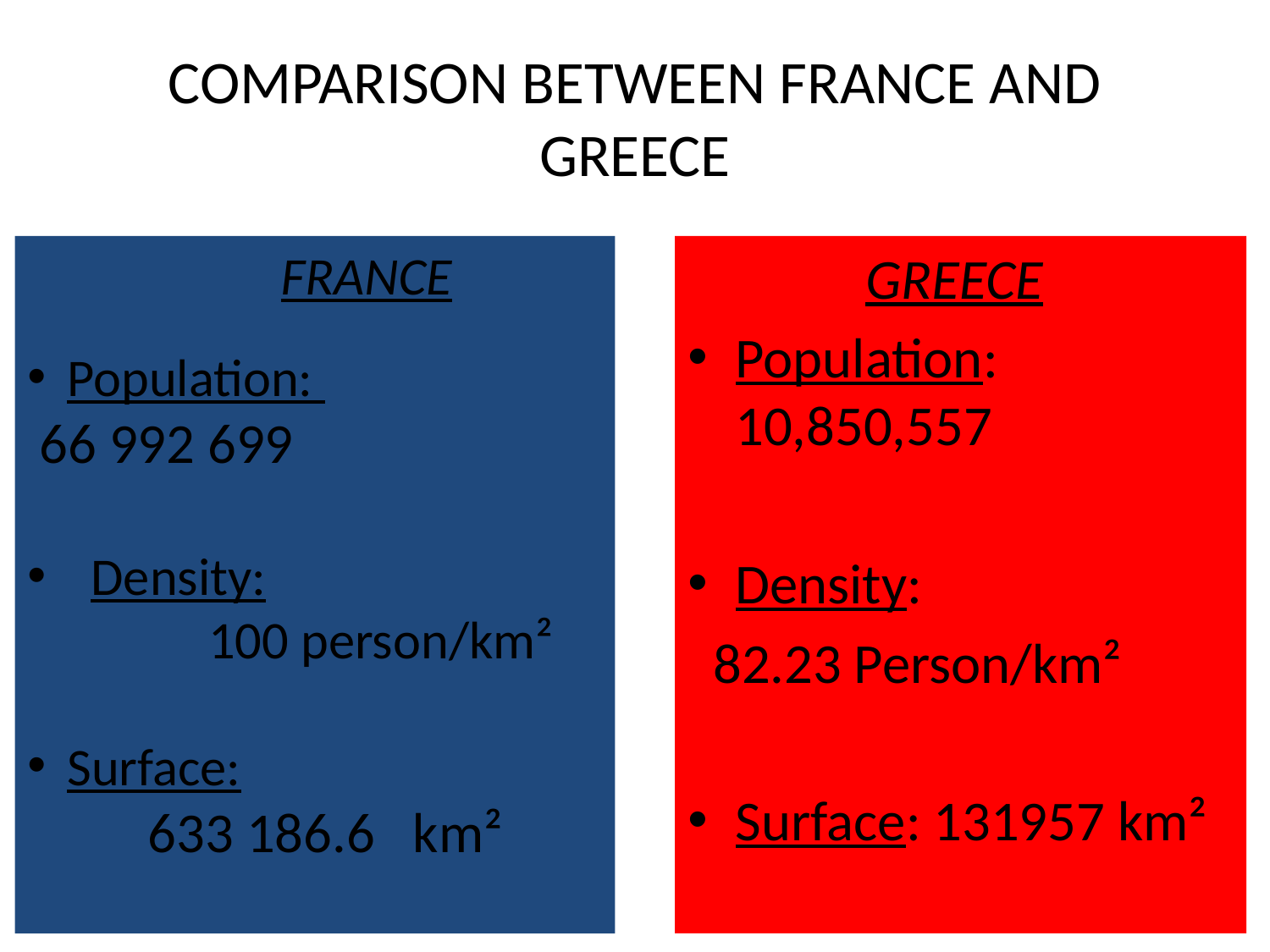

# COMPARISON BETWEEN FRANCE AND GREECE
                     FRANCE

Population:
 66 992 699

Density:
               100 person/km²

Surface:
          633 186.6   km²

              GREECE
Population: 10,850,557

Density:
  82.23 Person/km²

Surface: 131957 km²